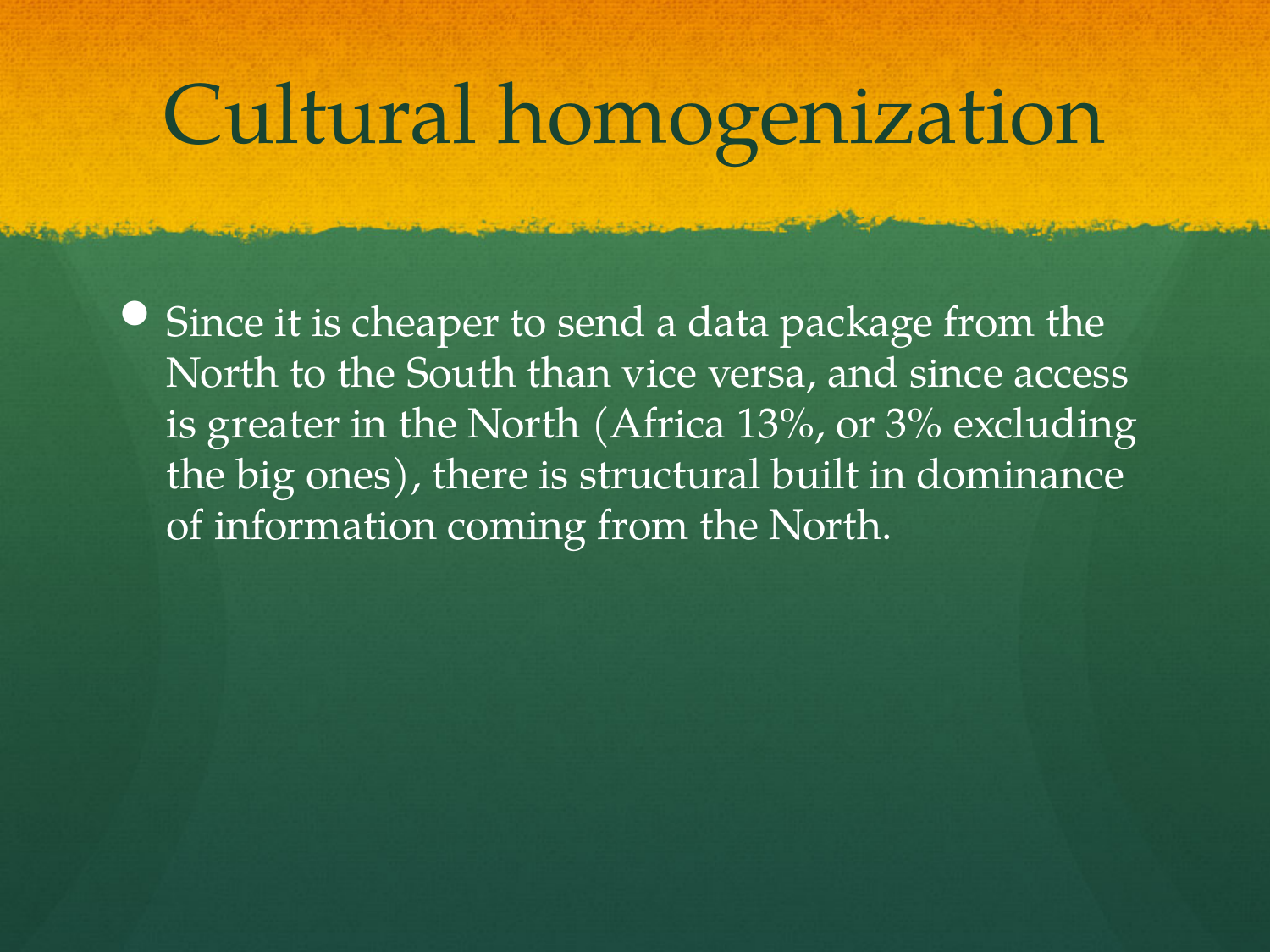

# Cultural homogenization
Since it is cheaper to send a data package from the North to the South than vice versa, and since access is greater in the North (Africa 13%, or 3% excluding the big ones), there is structural built in dominance of information coming from the North.